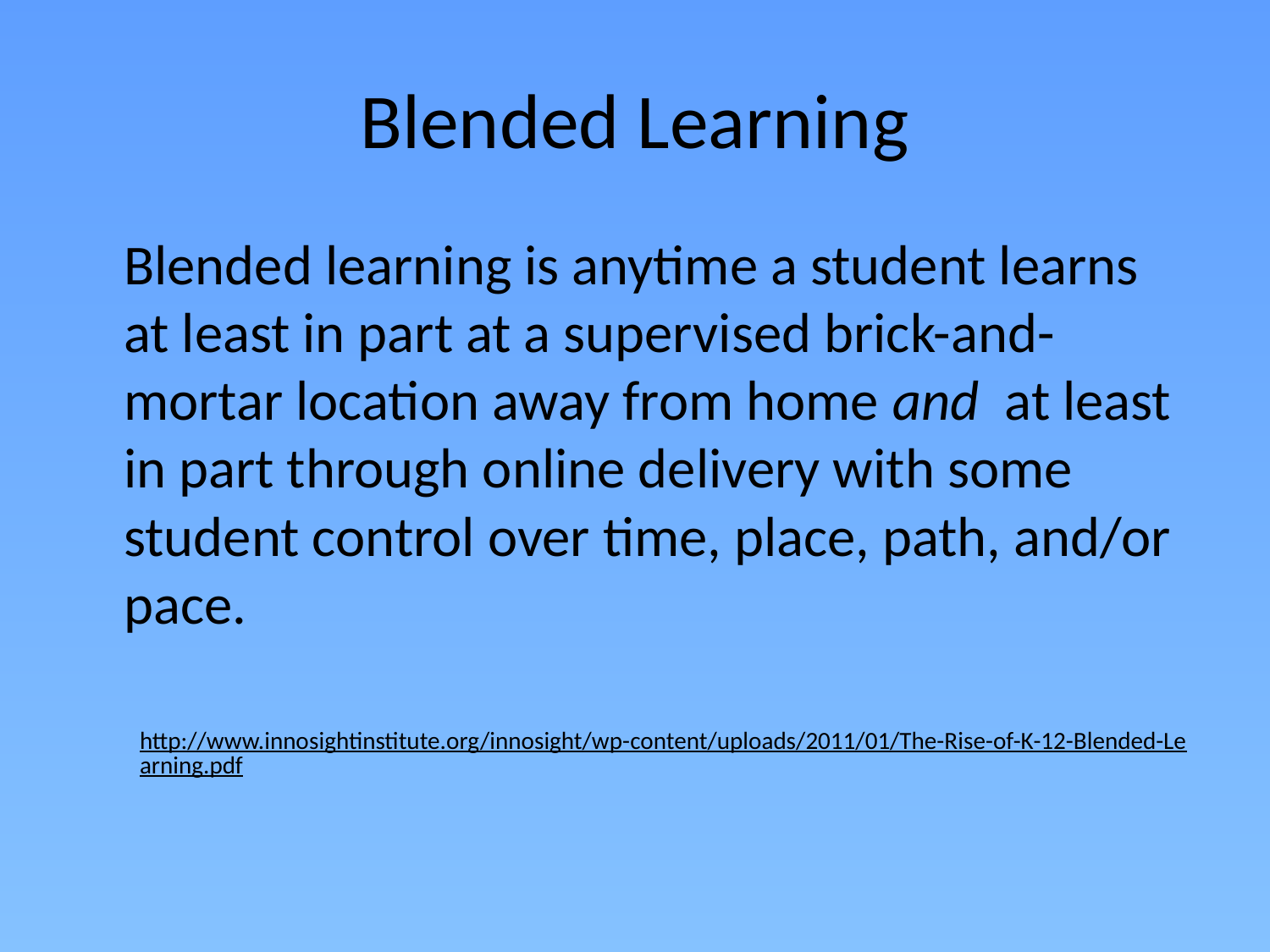

# Blended Learning
	Blended learning is anytime a student learns at least in part at a supervised brick-and-mortar location away from home and  at least in part through online delivery with some student control over time, place, path, and/or pace.

http://www.innosightinstitute.org/innosight/wp-content/uploads/2011/01/The-Rise-of-K-12-Blended-Learning.pdf